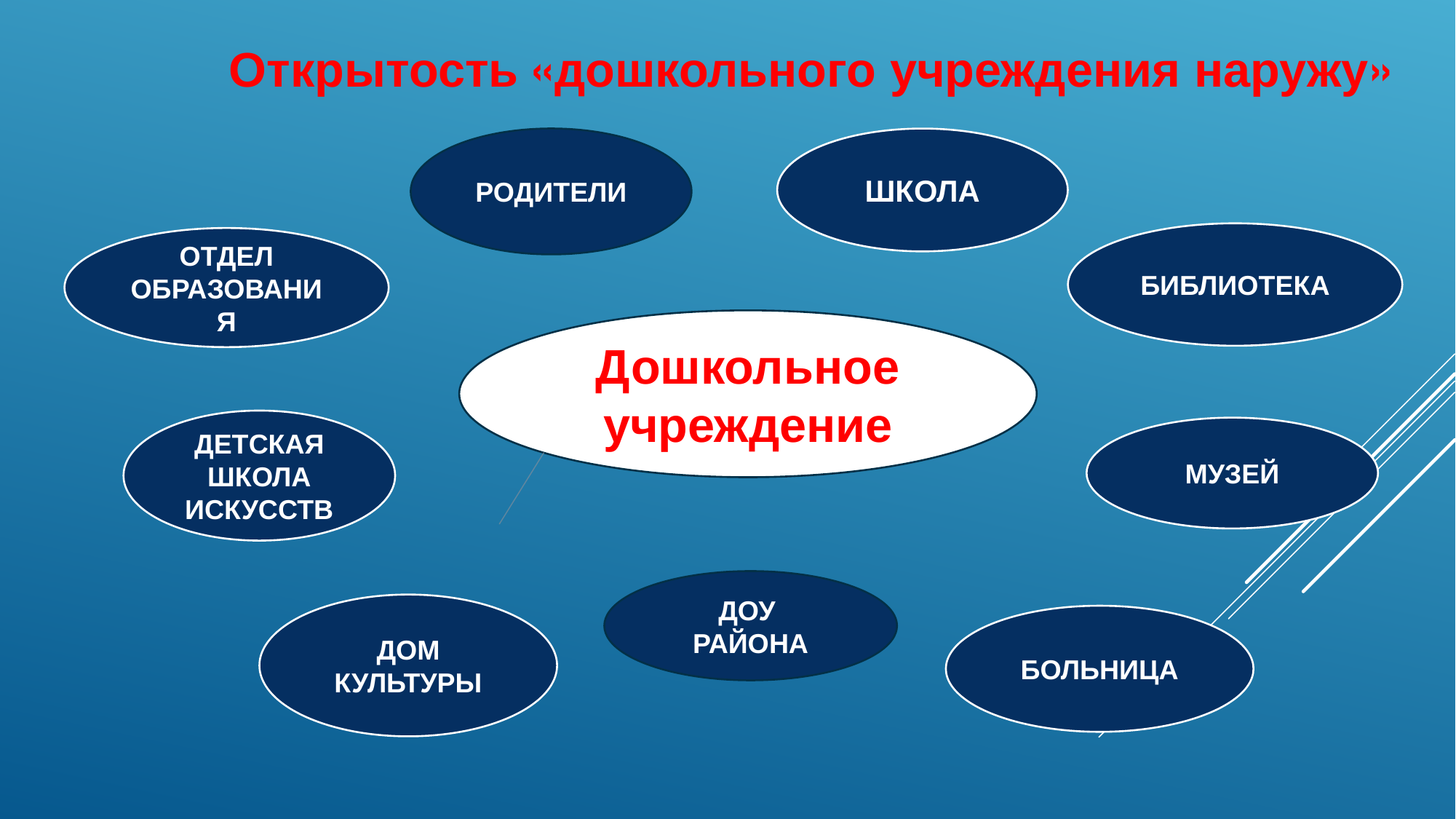

Открытость «дошкольного учреждения наружу»
#
ШКОЛА
РОДИТЕЛИ
БИБЛИОТЕКА
ОТДЕЛ ОБРАЗОВАНИЯ
Дошкольное учреждение
ДЕТСКАЯ ШКОЛА ИСКУССТВ
МУЗЕЙ
ДОУ
РАЙОНА
ДОМ КУЛЬТУРЫ
БОЛЬНИЦА